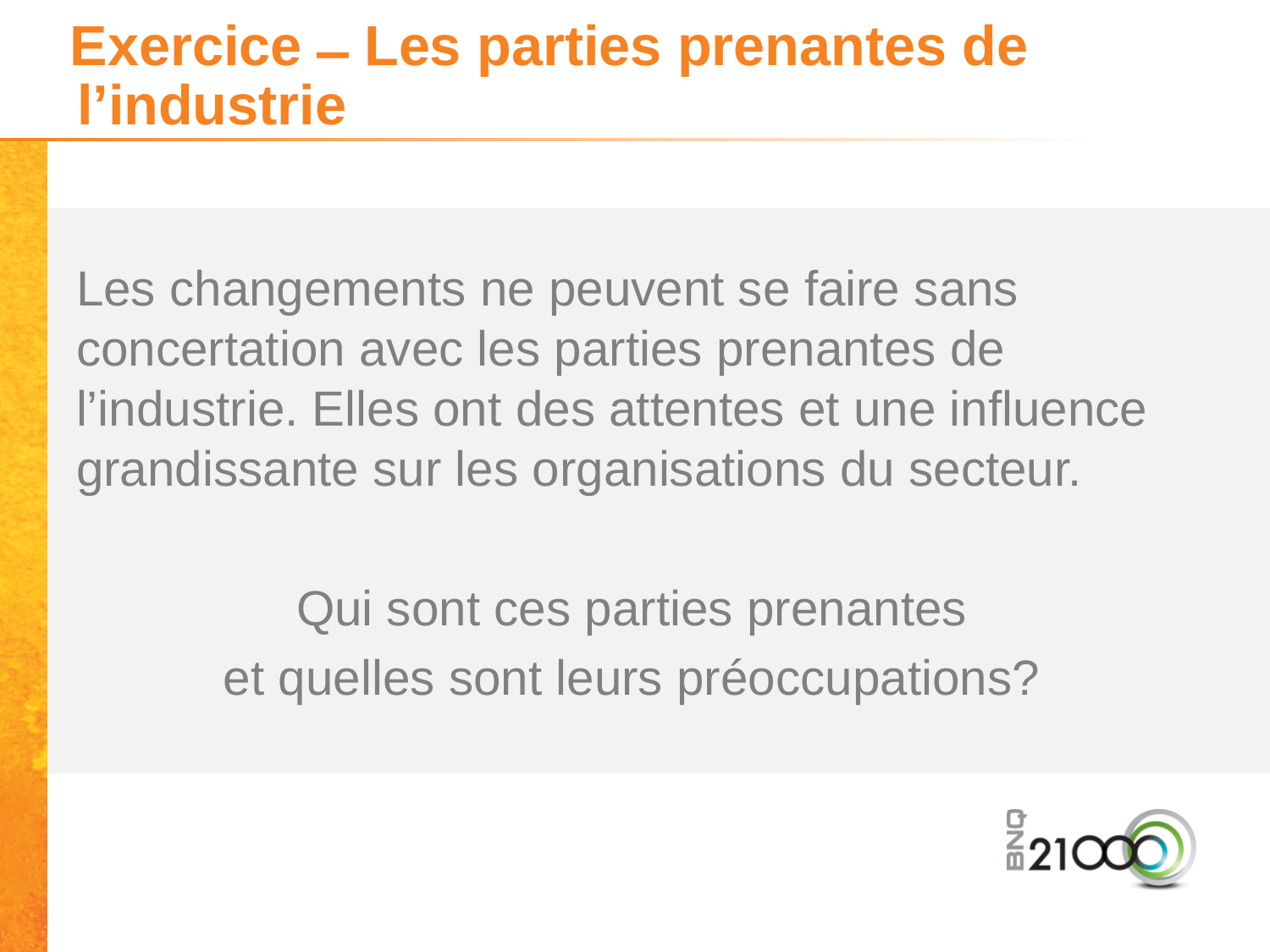

# Exercice  ̶  Les parties prenantes de l’industrie

Les changements ne peuvent se faire sans concertation avec les parties prenantes de l’industrie. Elles ont des attentes et une influence grandissante sur les organisations du secteur.

Qui sont ces parties prenantes
et quelles sont leurs préoccupations?